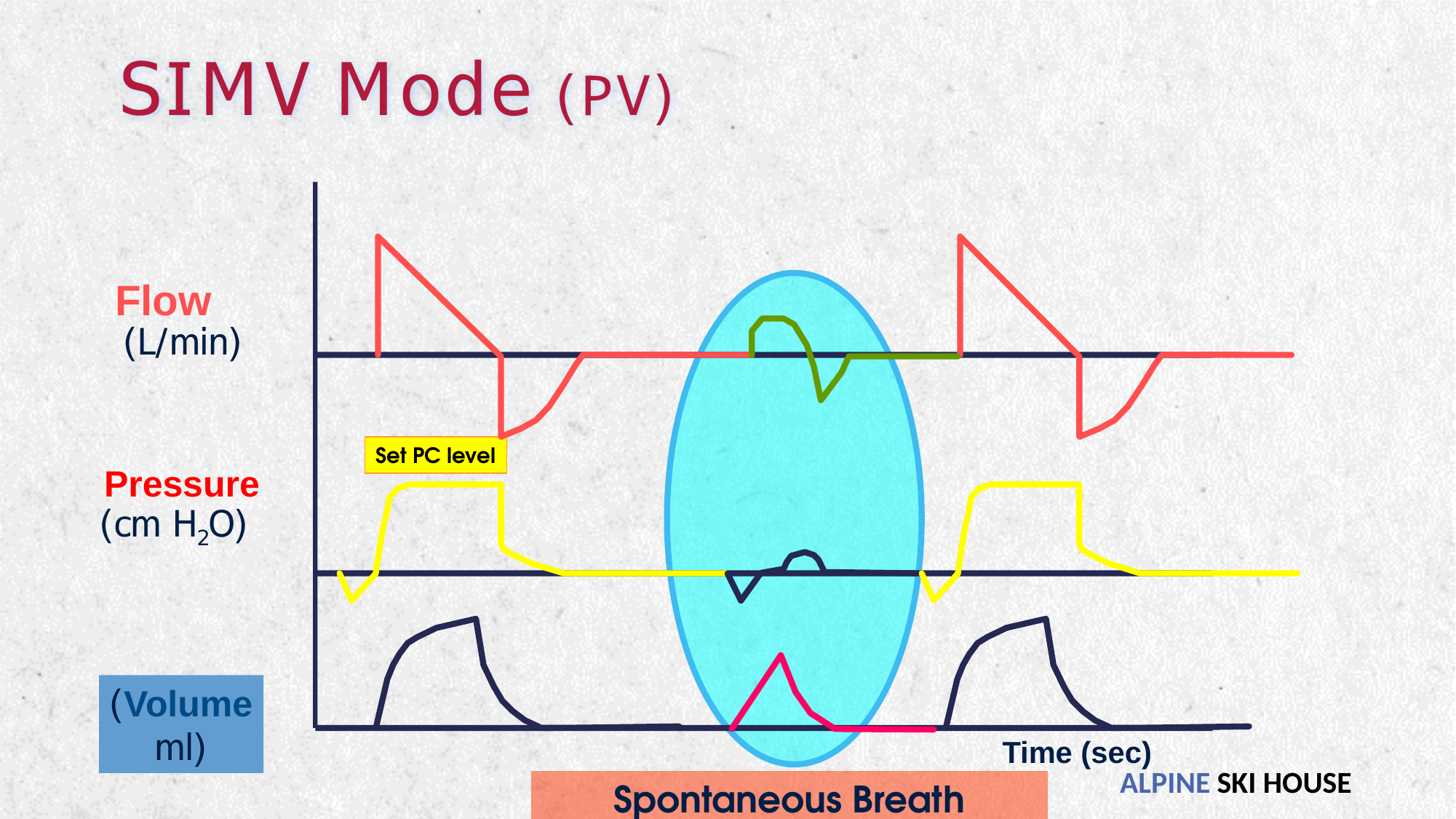

SIMV Mode (PV)

Flow
(L/min)
(cm H2O)
(Volume
ml)
Pressure

Set PC level

Time (sec)
Spontaneous Breath